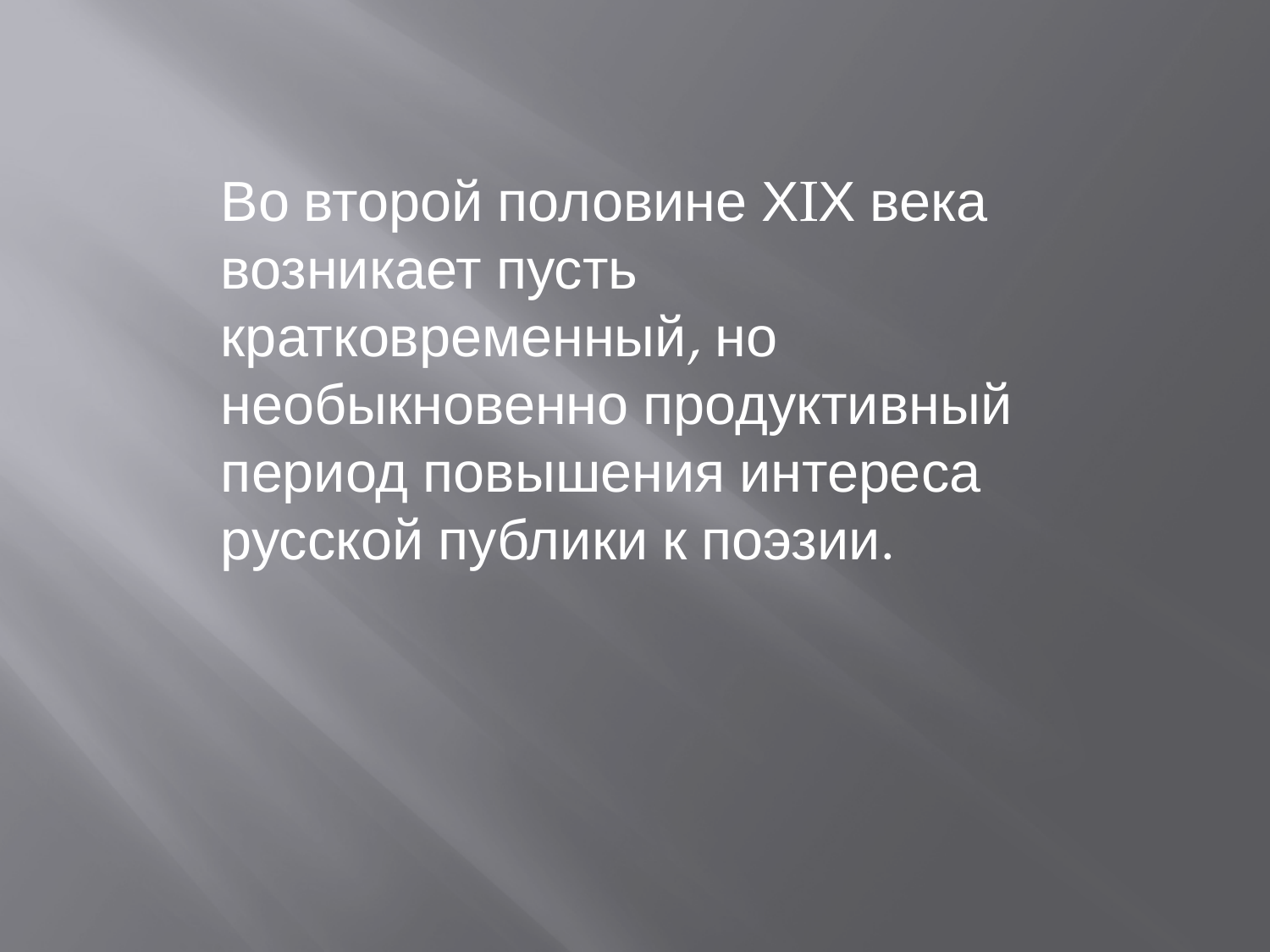

Во второй половине ХIХ века возникает пусть кратковременный, но необыкновенно продуктивный период повышения интереса русской публики к поэзии.